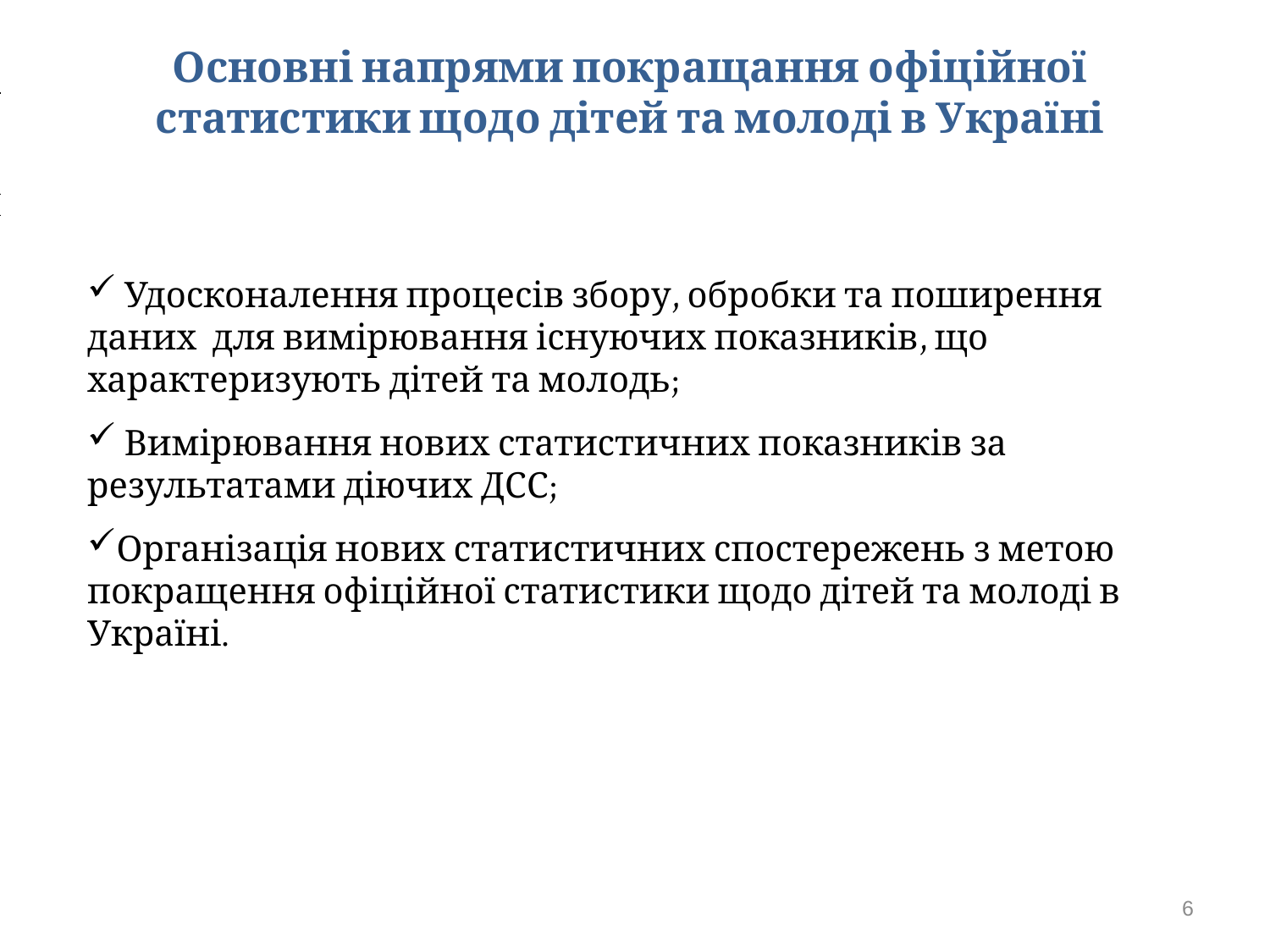

Основні напрями покращання офіційної статистики щодо дітей та молоді в Україні

 Удосконалення процесів збору, обробки та поширення даних  для вимірювання існуючих показників, що характеризують дітей та молодь;
 Вимірювання нових статистичних показників за результатами діючих ДСС;
Організація нових статистичних спостережень з метою покращення офіційної статистики щодо дітей та молоді в Україні.
6